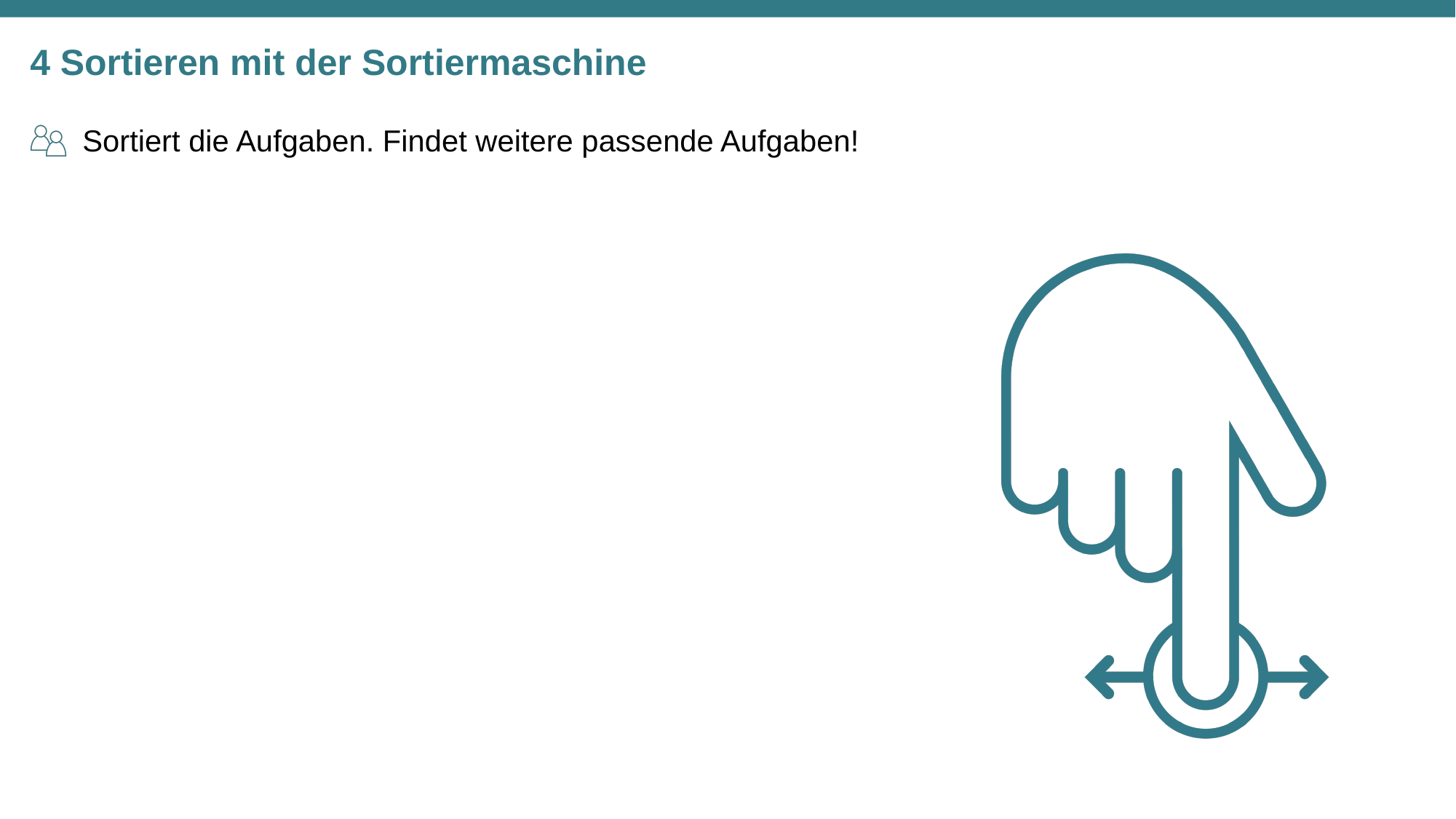

# 4 Sortieren mit der Sortiermaschine
|  | Sortiert die Aufgaben. Findet weitere passende Aufgaben! |
| --- | --- |